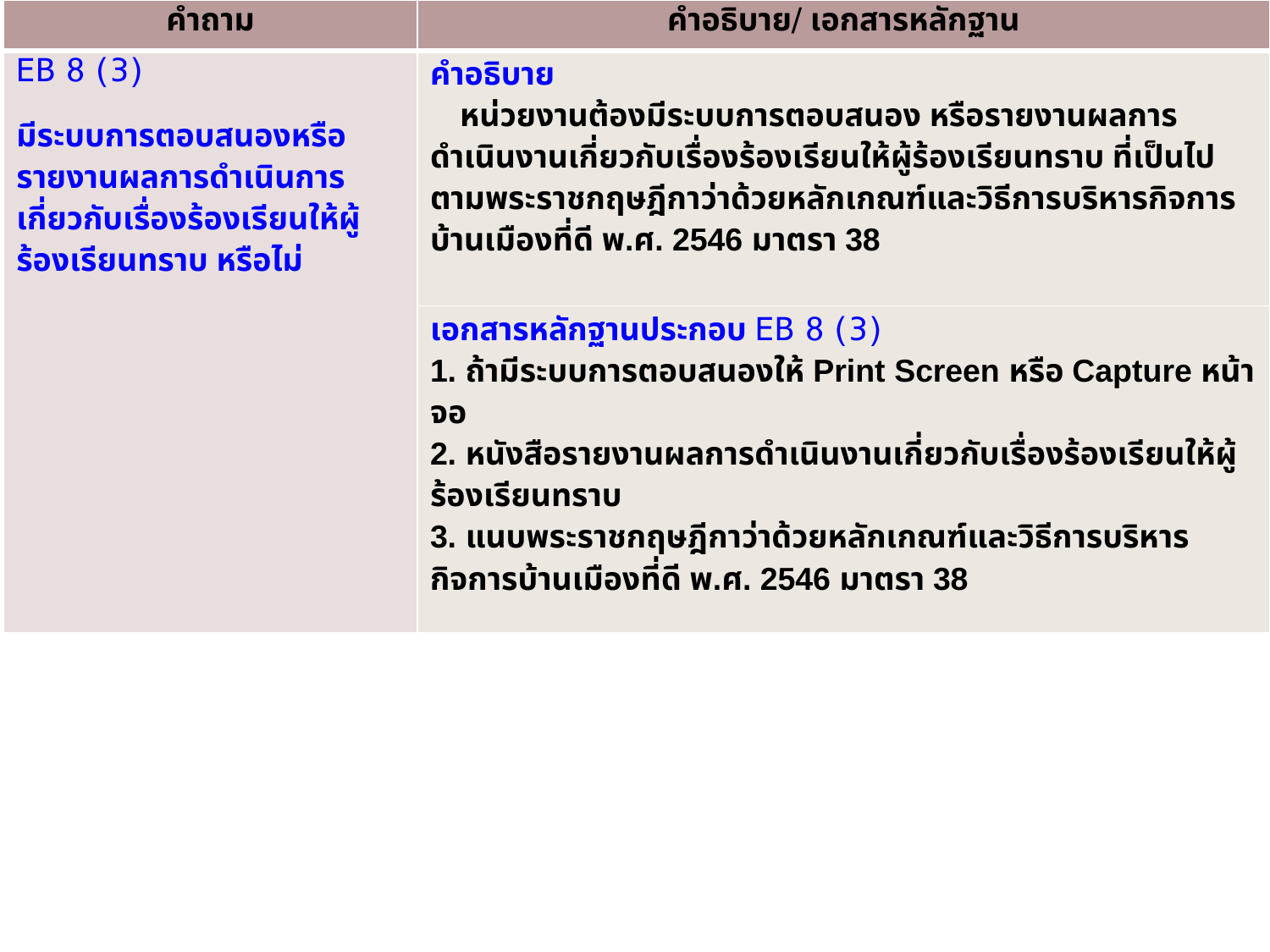

| คำถาม | คำอธิบาย/เอกสารหลักฐาน |
| --- | --- |
| EB 8 (3) มีระบบการตอบสนองหรือรายงานผลการดำเนินการเกี่ยวกับเรื่องร้องเรียนให้ผู้ร้องเรียนทราบ หรือไม่ | คำอธิบาย หน่วยงานต้องมีระบบการตอบสนอง หรือรายงานผลการดำเนินงานเกี่ยวกับเรื่องร้องเรียนให้ผู้ร้องเรียนทราบ ที่เป็นไปตามพระราชกฤษฎีกาว่าด้วยหลักเกณฑ์และวิธีการบริหารกิจการบ้านเมืองที่ดี พ.ศ. 2546 มาตรา 38 |
|  | เอกสารหลักฐานประกอบ EB 8 (3) 1. ถ้ามีระบบการตอบสนองให้ Print Screen หรือ Capture หน้าจอ 2. หนังสือรายงานผลการดำเนินงานเกี่ยวกับเรื่องร้องเรียนให้ผู้ร้องเรียนทราบ 3. แนบพระราชกฤษฎีกาว่าด้วยหลักเกณฑ์และวิธีการบริหารกิจการบ้านเมืองที่ดี พ.ศ. 2546 มาตรา 38 |